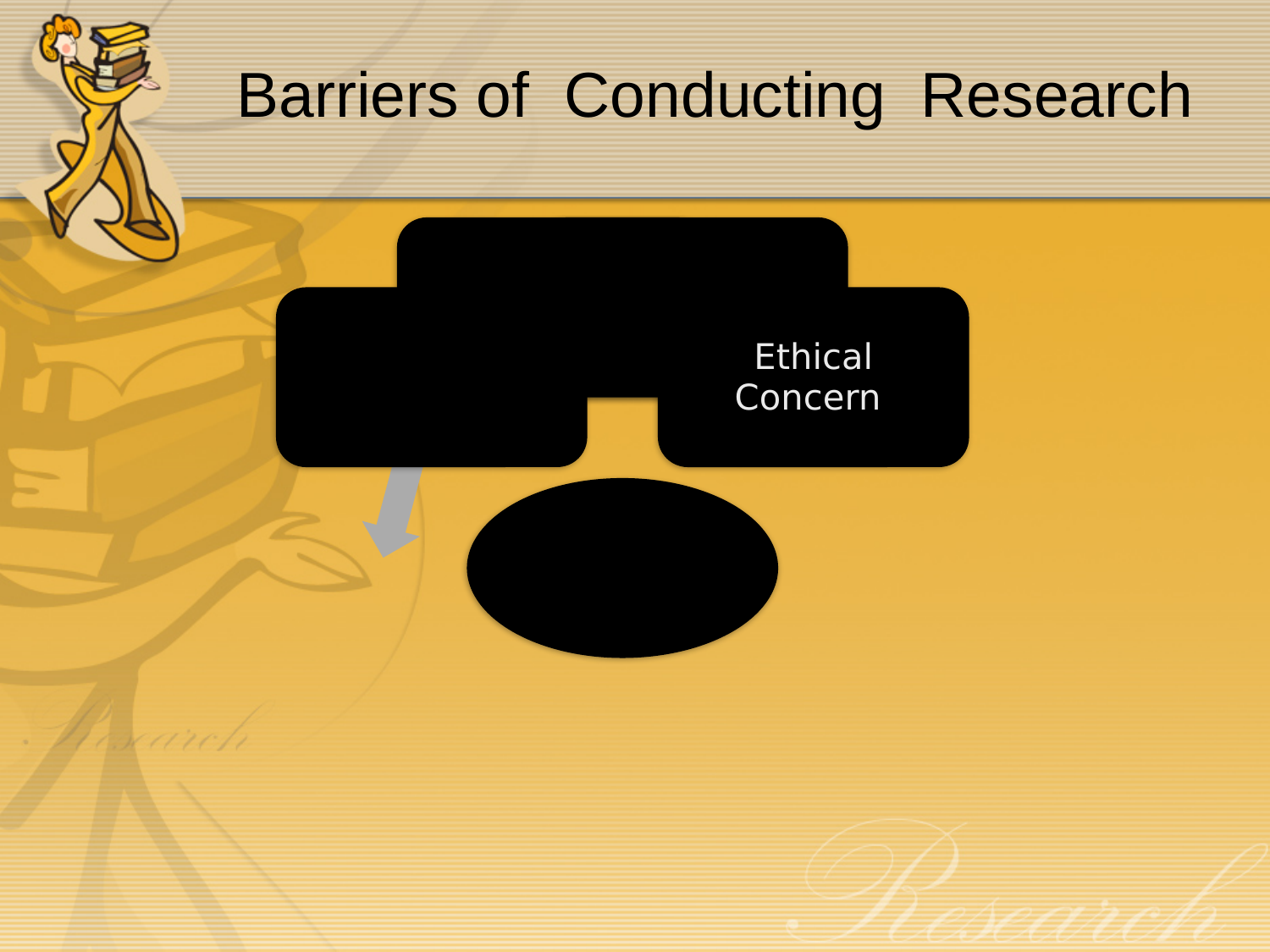

# Barriers of  Conducting  Research
Ethical Concern